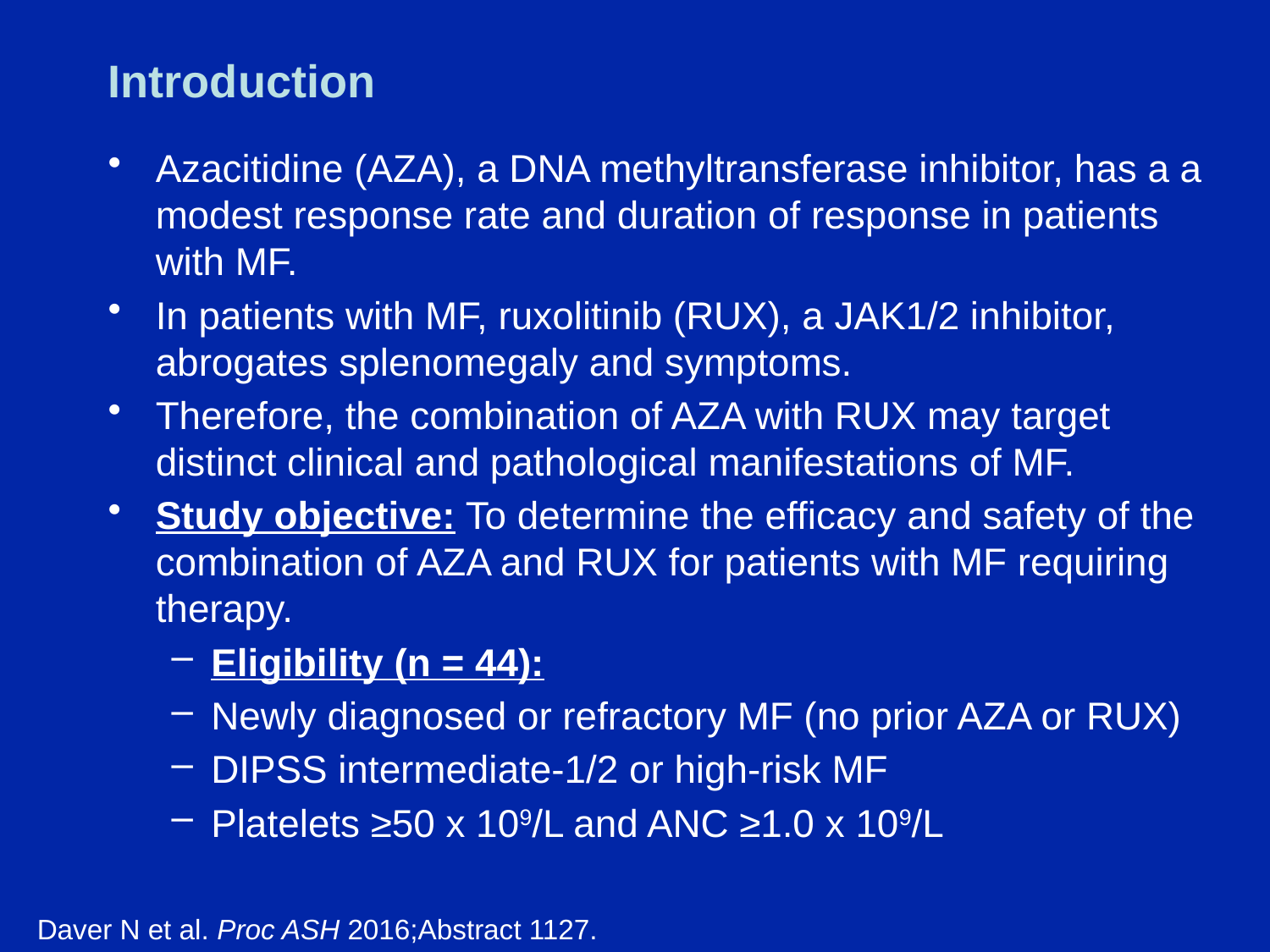

# Introduction
Azacitidine (AZA), a DNA methyltransferase inhibitor, has a a modest response rate and duration of response in patients with MF.
In patients with MF, ruxolitinib (RUX), a JAK1/2 inhibitor, abrogates splenomegaly and symptoms.
Therefore, the combination of AZA with RUX may target distinct clinical and pathological manifestations of MF.
Study objective: To determine the efficacy and safety of the combination of AZA and RUX for patients with MF requiring therapy.
Eligibility (n = 44):
Newly diagnosed or refractory MF (no prior AZA or RUX)
DIPSS intermediate-1/2 or high-risk MF
Platelets ≥50 x 109/L and ANC ≥1.0 x 109/L
Daver N et al. Proc ASH 2016;Abstract 1127.